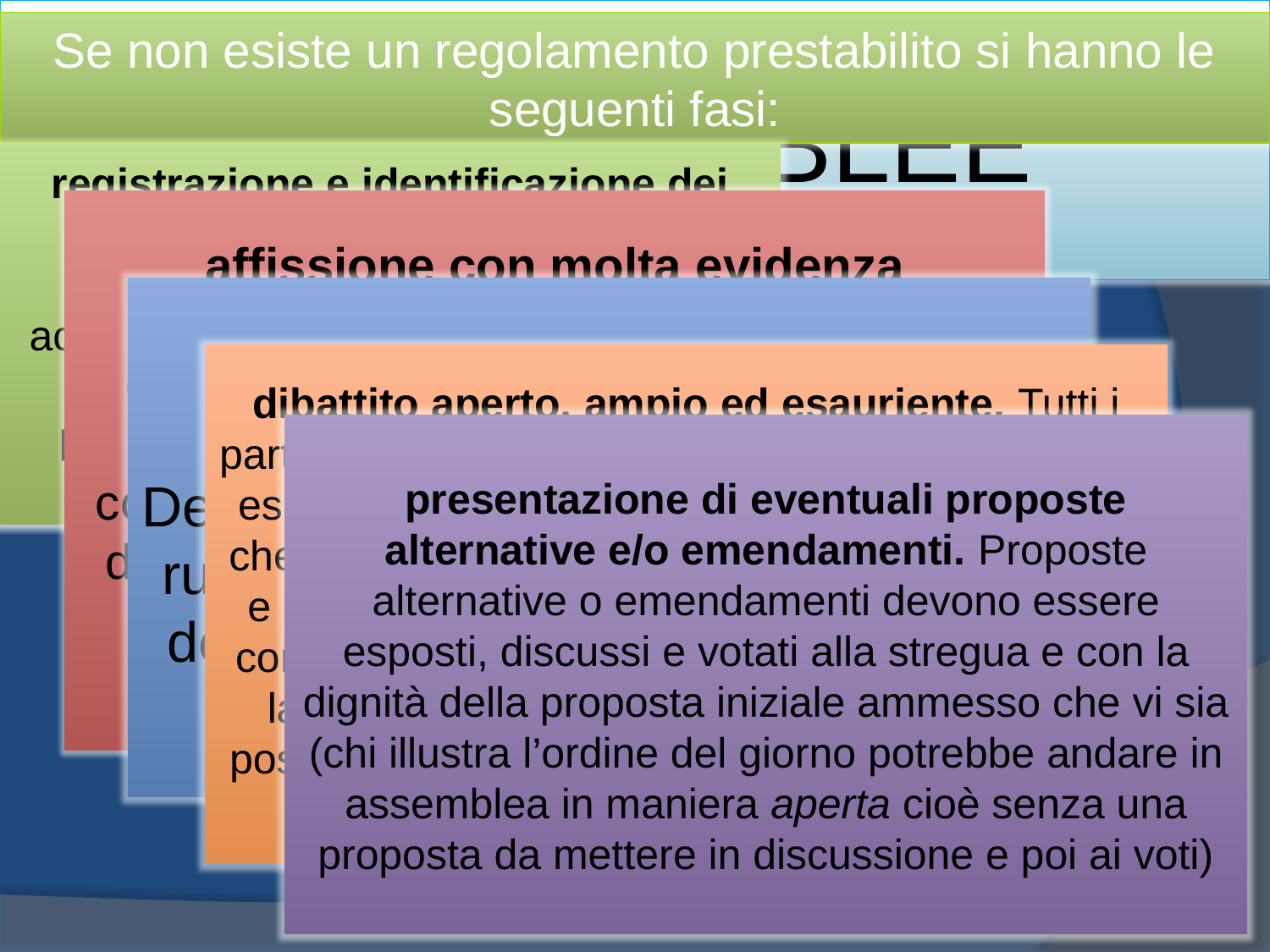

LE ASSEMBLEE
Se non esiste un regolamento prestabilito si hanno le seguenti fasi:
registrazione e identificazione dei presenti. Tutte le assemblee sono pubbliche e aperte, ma bisogna accertarsi di chi abbia o meno diritto di voto attraverso il riconoscimento personale con la distribuzione di un cartellino/voto agli aventi diritto
affissione con molta evidenza dell’ordine del giorno. I partecipanti devono aver presente in ogni momento dell’assise di cosa si deve parlare e su cosa bisogna deliberare. Nelle assemblee deliberative, specie se numerose o molto numerose, è consigliabile discutere e deliberare su un unico punto
relazione di apertura del Presidente o del coordinatore. Deve essere concisa e breve per non rubare tempo al dibattito che invece deve occupare la maggior parte del tempo a disposizione
Assemblea deliberativa
di cosa c’è bisogno?
dibattito aperto, ampio ed esauriente. Tutti i partecipanti devono essere messi in condizione di esprimere la propria opinione. Questo comporta che devono essere fornite informazioni sufficienti e oggettive sull’ordine del giorno da votare, ma comporta anche da un punto di vista pratico che la situazione debba essere idonea a che tutti possano parlare. Vedremo meglio fra breve cosa significa in concreto
presentazione di eventuali proposte alternative e/o emendamenti. Proposte alternative o emendamenti devono essere esposti, discussi e votati alla stregua e con la dignità della proposta iniziale ammesso che vi sia (chi illustra l’ordine del giorno potrebbe andare in assemblea in maniera aperta cioè senza una proposta da mettere in discussione e poi ai voti)